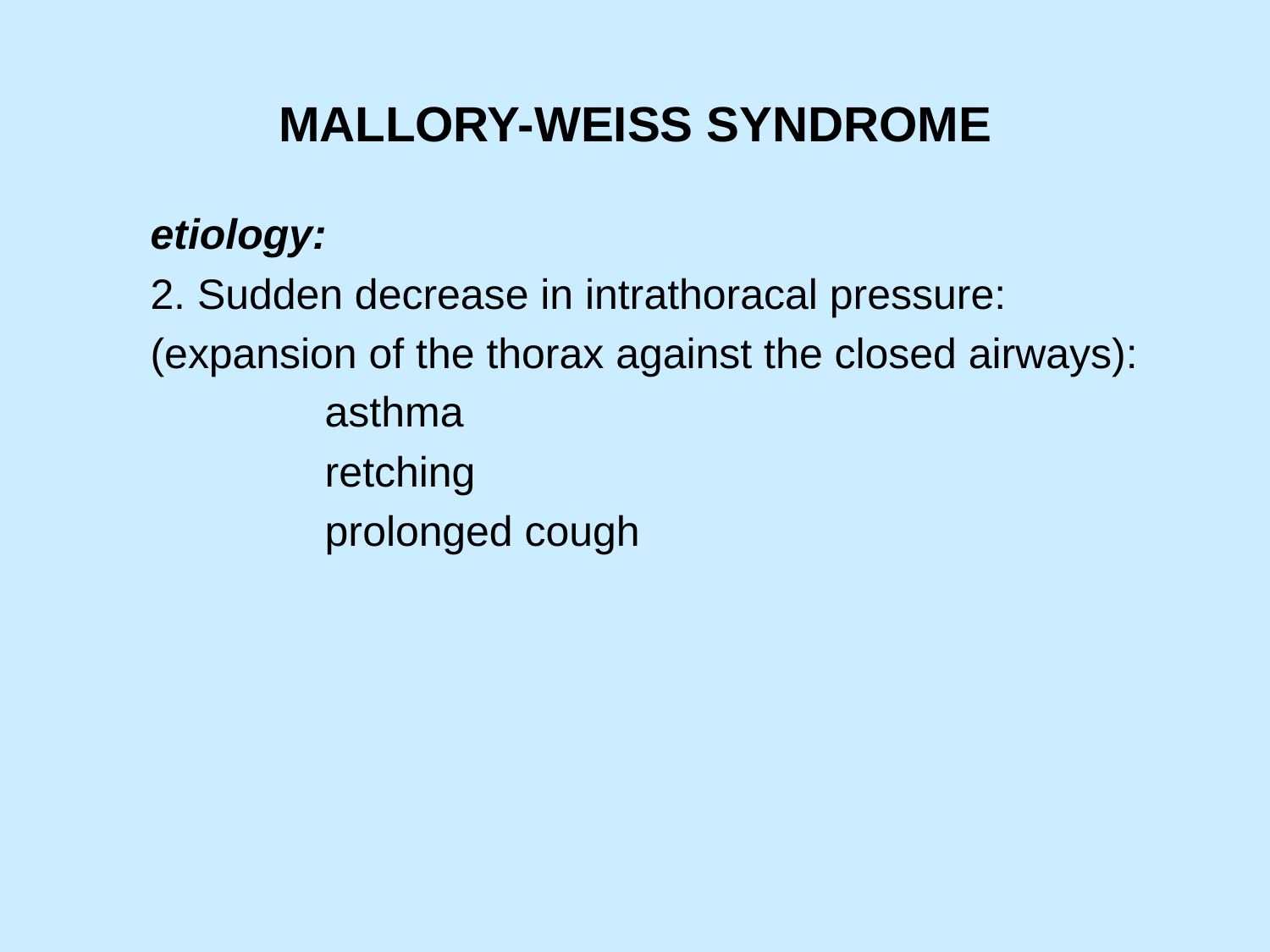

# MALLORY-WEISS SYNDROME
etiology:
2. Sudden decrease in intrathoracal pressure:
(expansion of the thorax against the closed airways):
		asthma
		retching
		prolonged cough